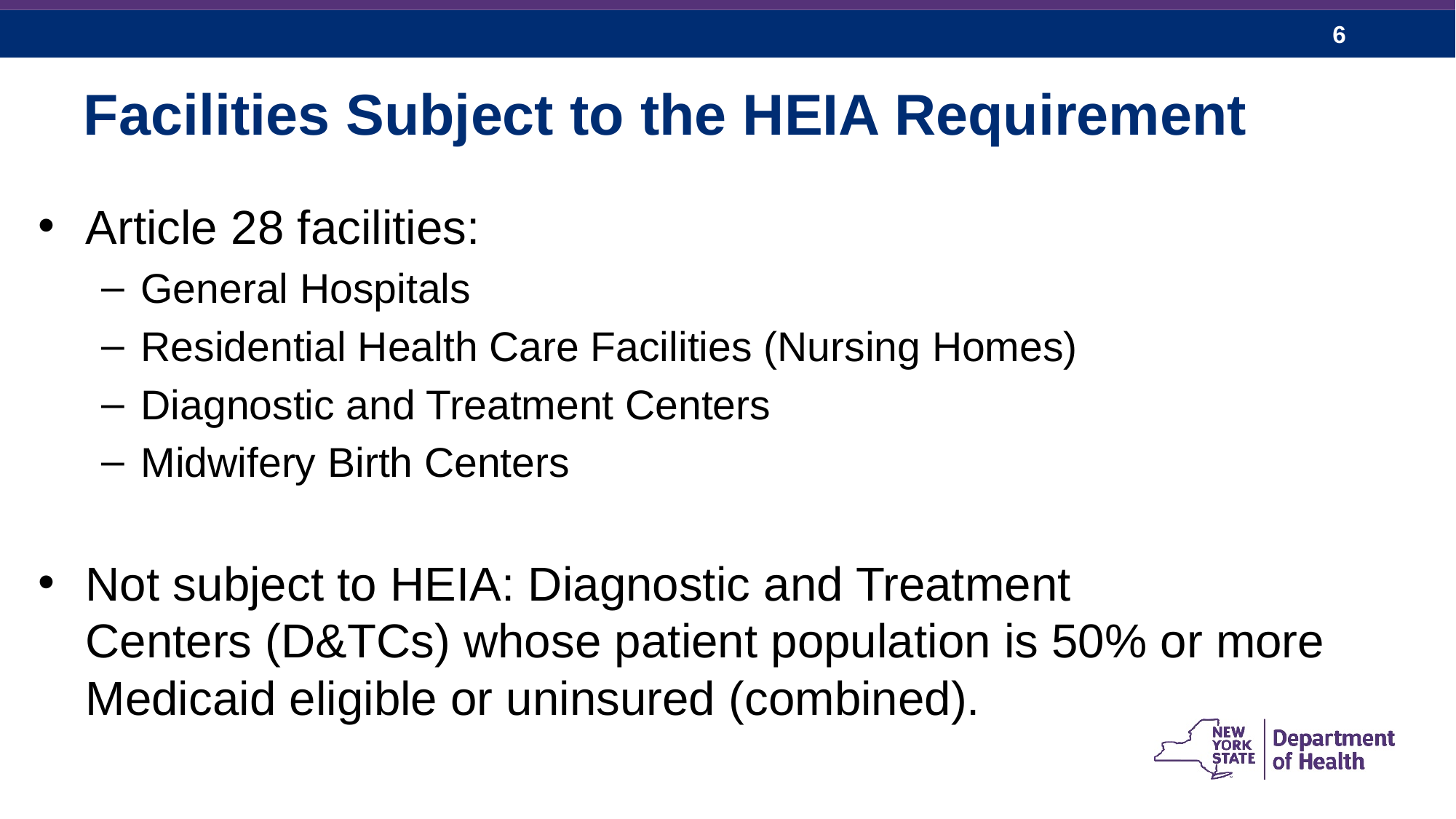

# Facilities Subject to the HEIA Requirement
Article 28 facilities:
General Hospitals
Residential Health Care Facilities (Nursing Homes)
Diagnostic and Treatment Centers
Midwifery Birth Centers

Not subject to HEIA: Diagnostic and Treatment Centers (D&TCs) whose patient population is 50% or more Medicaid eligible or uninsured (combined).